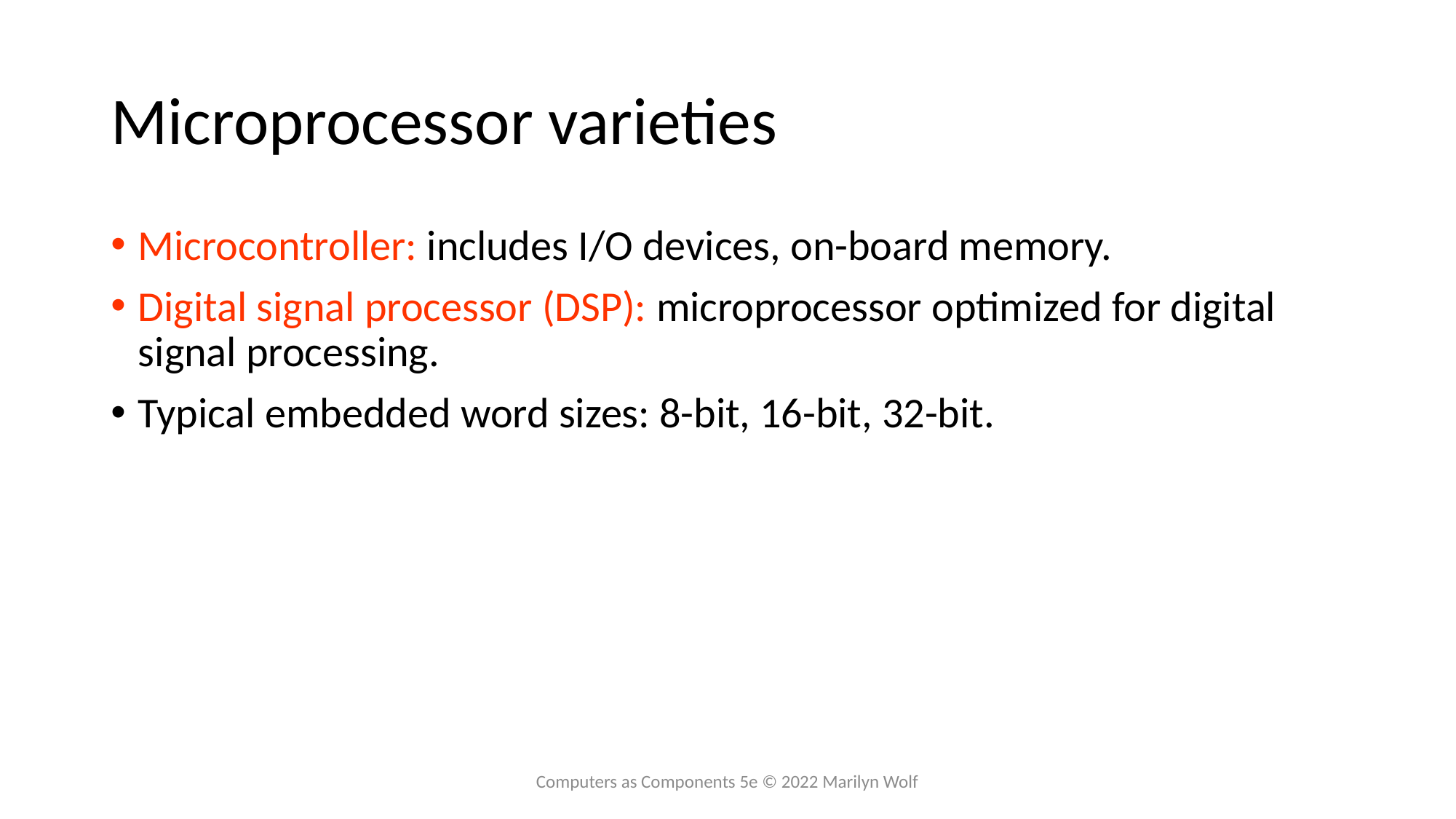

# Microprocessor varieties
Microcontroller: includes I/O devices, on-board memory.
Digital signal processor (DSP): microprocessor optimized for digital signal processing.
Typical embedded word sizes: 8-bit, 16-bit, 32-bit.
Computers as Components 5e © 2022 Marilyn Wolf